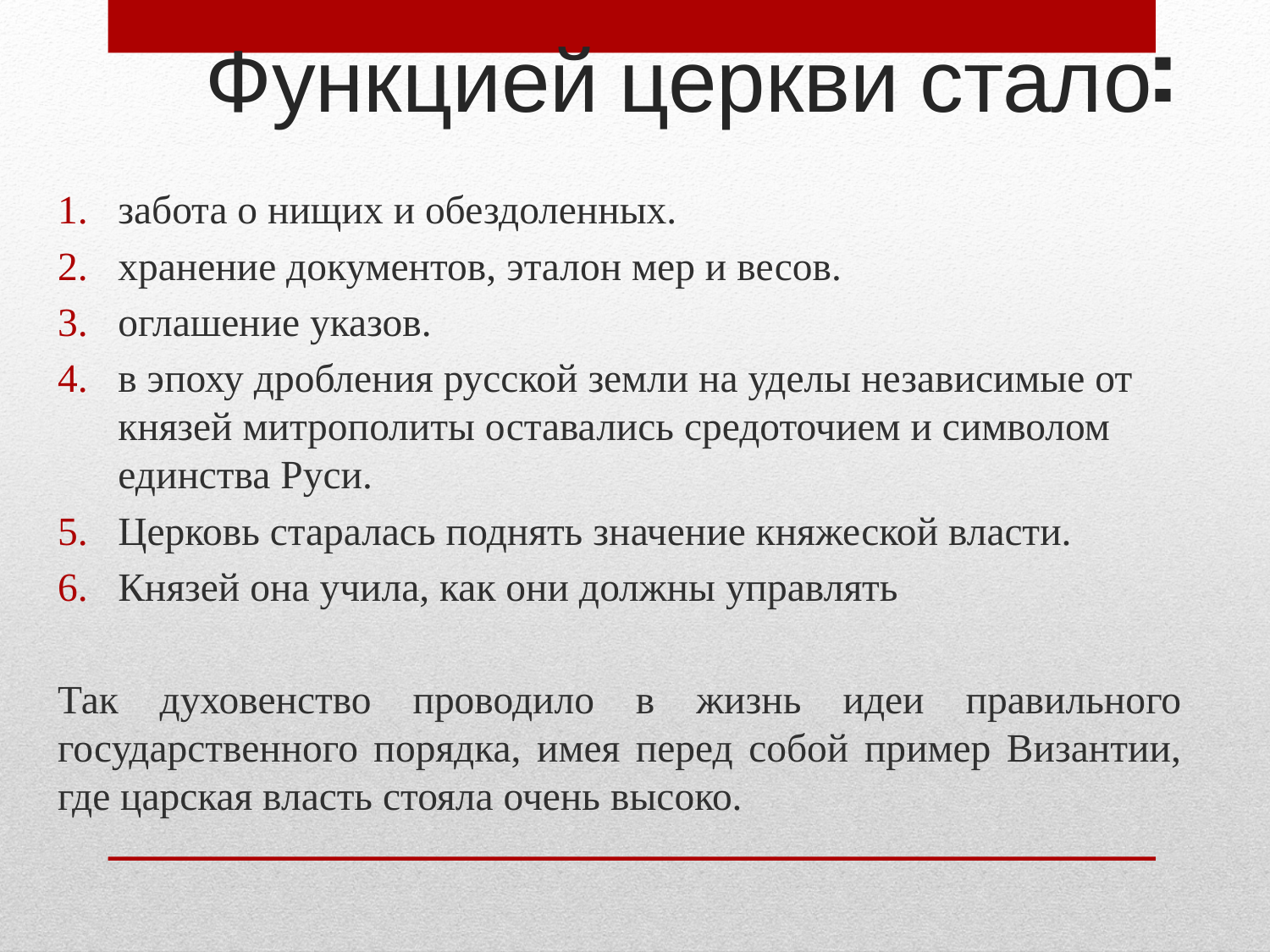

# Функцией церкви стало:
забота о нищих и обездоленных.
хранение документов, эталон мер и весов.
оглашение указов.
в эпоху дробления русской земли на уделы независимые от князей митрополиты оставались средоточием и символом единства Руси.
Церковь старалась поднять значение княжеской власти.
Князей она учила, как они должны управлять

Так духовенство проводило в жизнь идеи правильного государственного порядка, имея перед собой пример Византии, где царская власть стояла очень высоко.